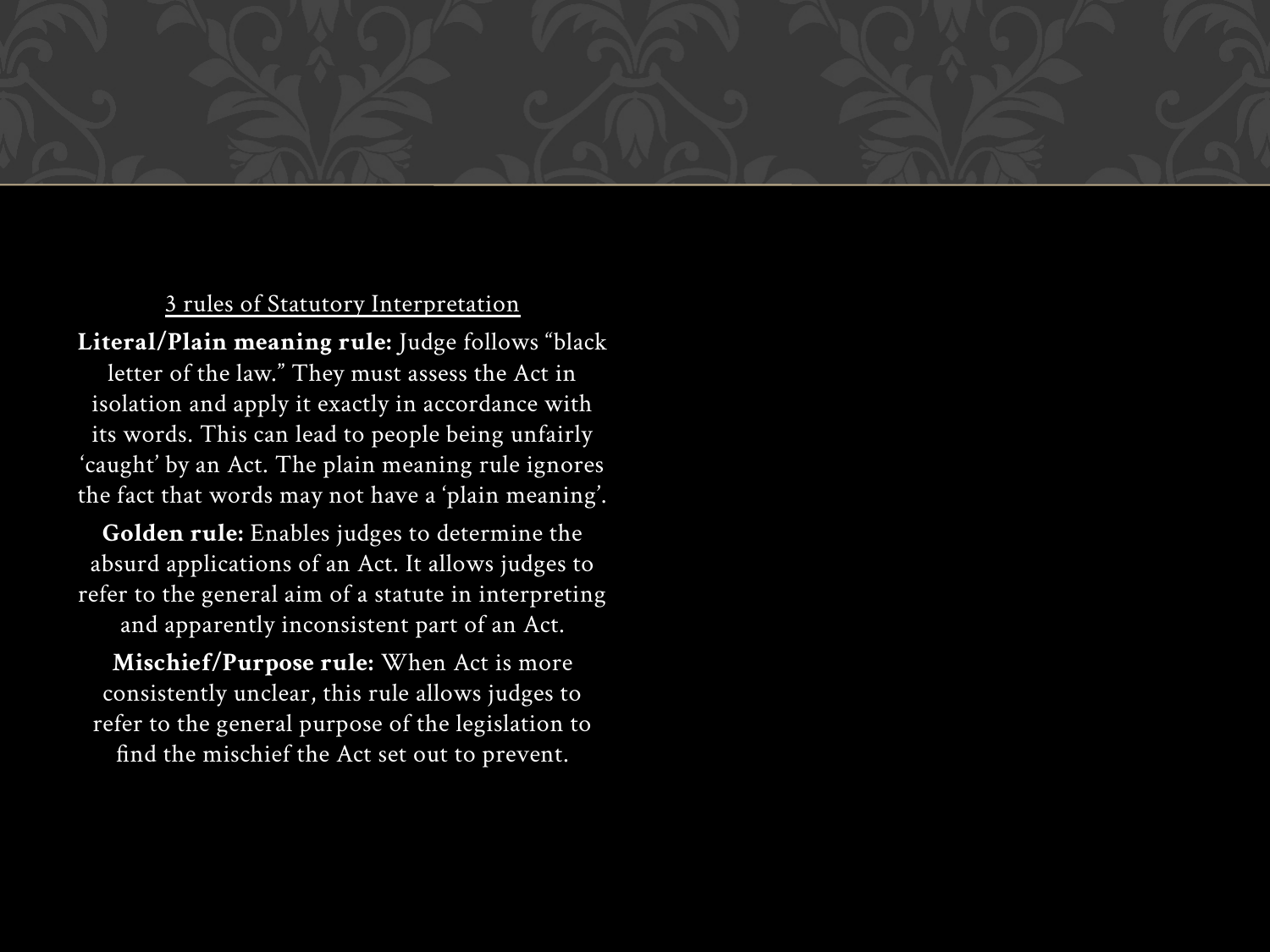

#
3 rules of Statutory Interpretation
Literal/Plain meaning rule: Judge follows “black letter of the law.” They must assess the Act in isolation and apply it exactly in accordance with its words. This can lead to people being unfairly ‘caught’ by an Act. The plain meaning rule ignores the fact that words may not have a ‘plain meaning’.
Golden rule: Enables judges to determine the absurd applications of an Act. It allows judges to refer to the general aim of a statute in interpreting and apparently inconsistent part of an Act.
Mischief/Purpose rule: When Act is more consistently unclear, this rule allows judges to refer to the general purpose of the legislation to find the mischief the Act set out to prevent.